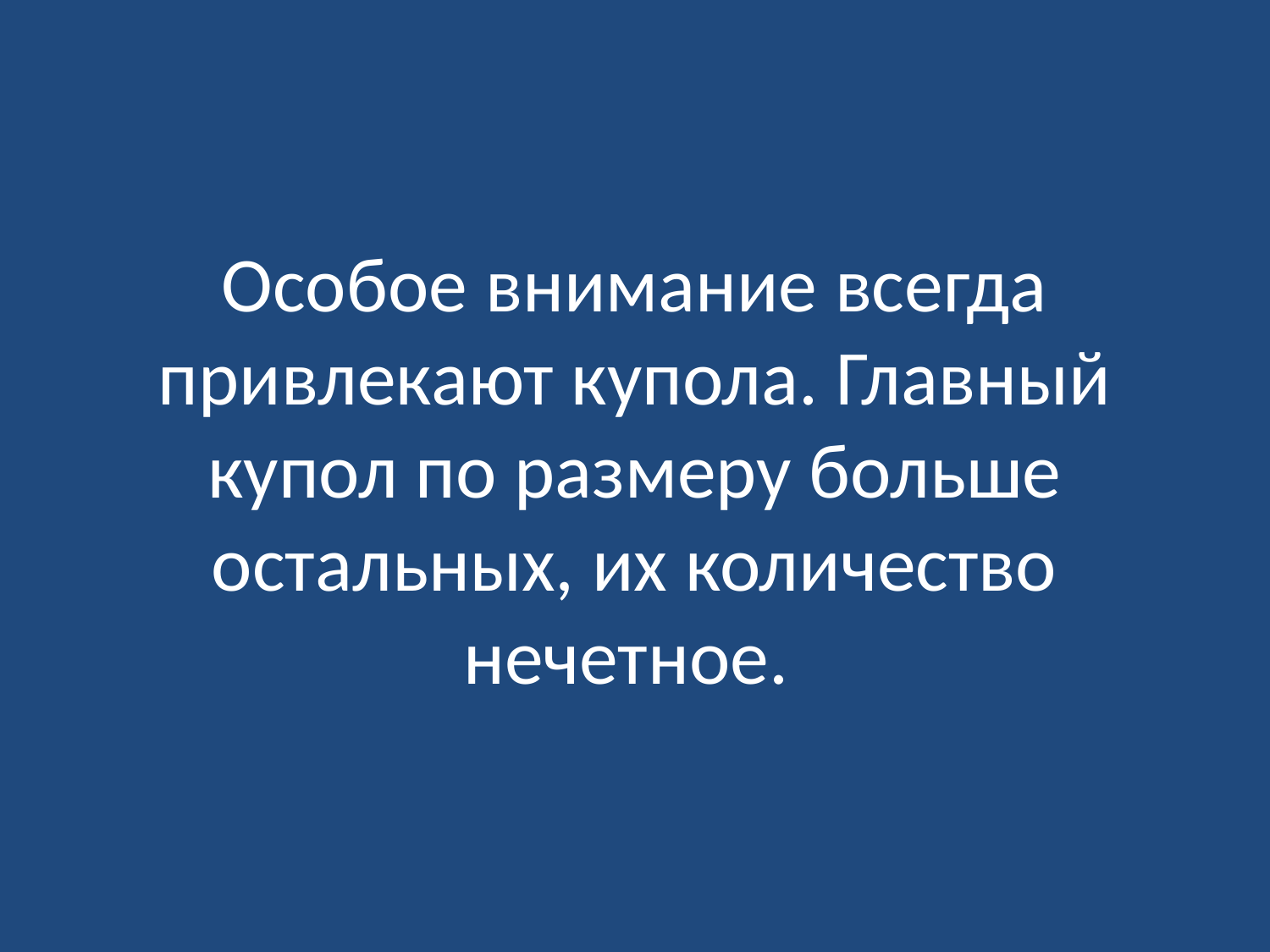

# Особое внимание всегда привлекают купола. Главный купол по размеру больше остальных, их количество нечетное.